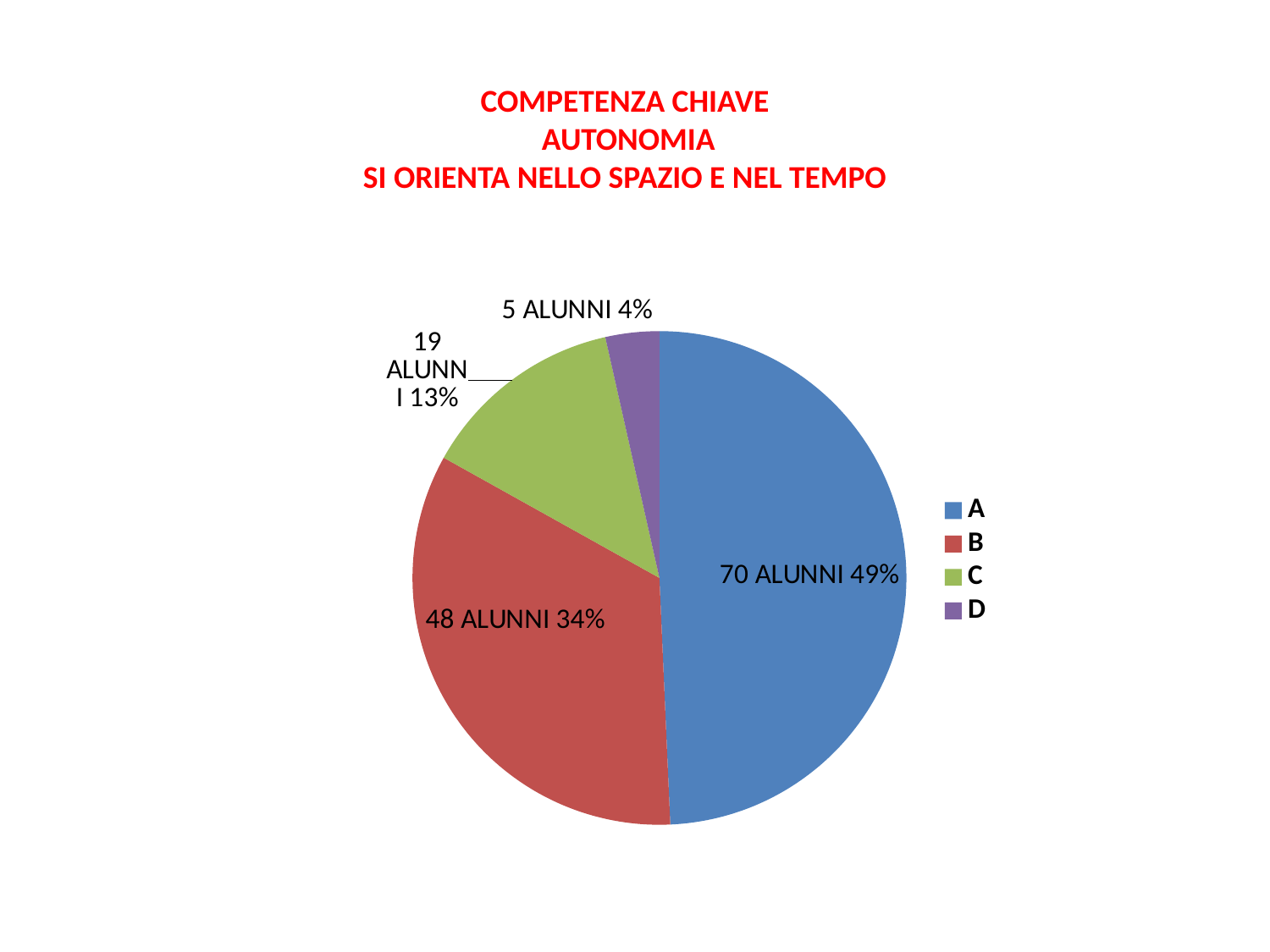

COMPETENZA CHIAVE
 AUTONOMIA
SI ORIENTA NELLO SPAZIO E NEL TEMPO

### Chart

| Category |  |
|---|---|
| A | 70.0 |
| B | 48.0 |
| C | 19.0 |
| D | 5.0 |